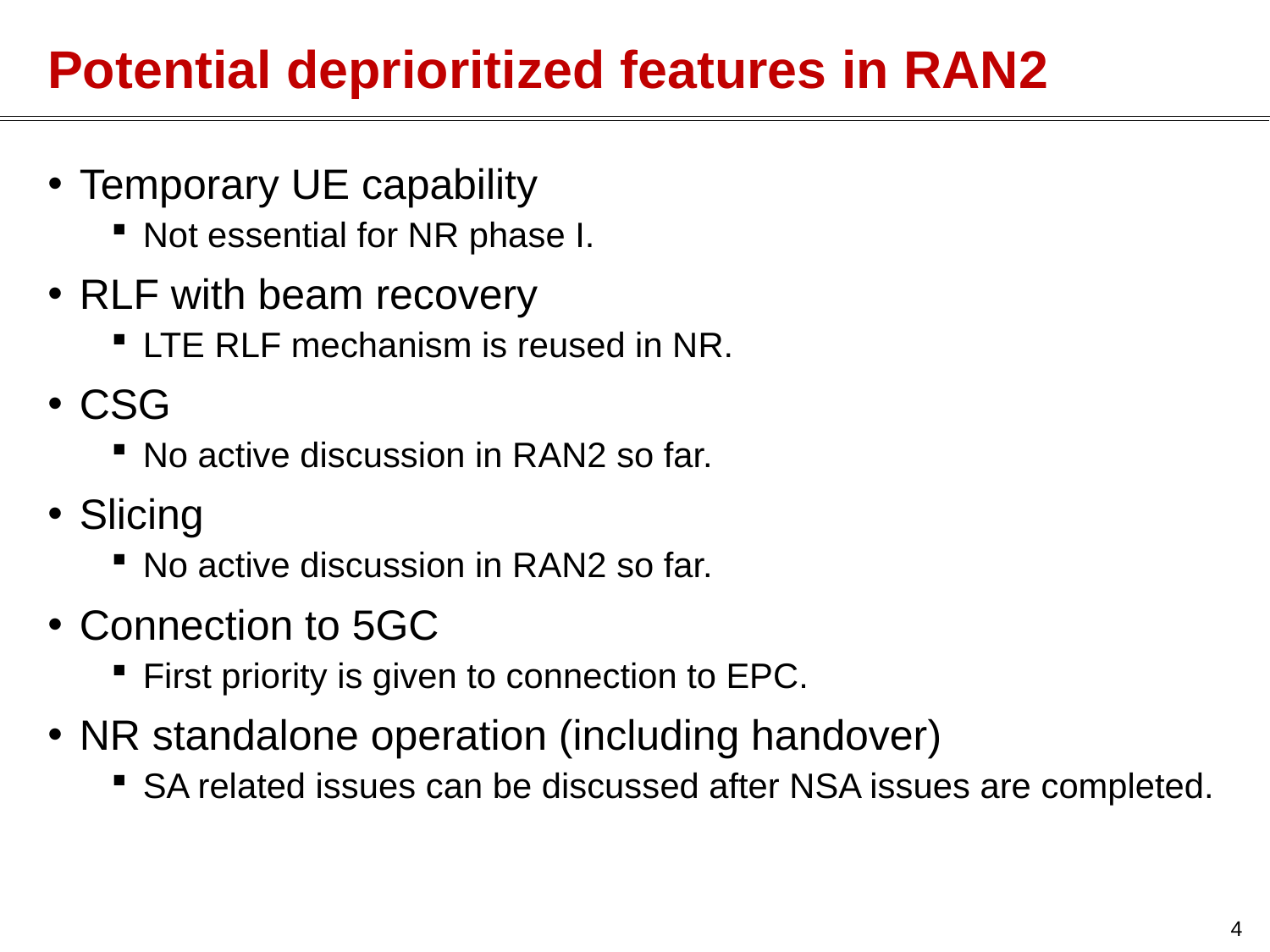

# Potential deprioritized features in RAN2
Temporary UE capability
Not essential for NR phase I.
RLF with beam recovery
LTE RLF mechanism is reused in NR.
CSG
No active discussion in RAN2 so far.
Slicing
No active discussion in RAN2 so far.
Connection to 5GC
First priority is given to connection to EPC.
NR standalone operation (including handover)
SA related issues can be discussed after NSA issues are completed.

4